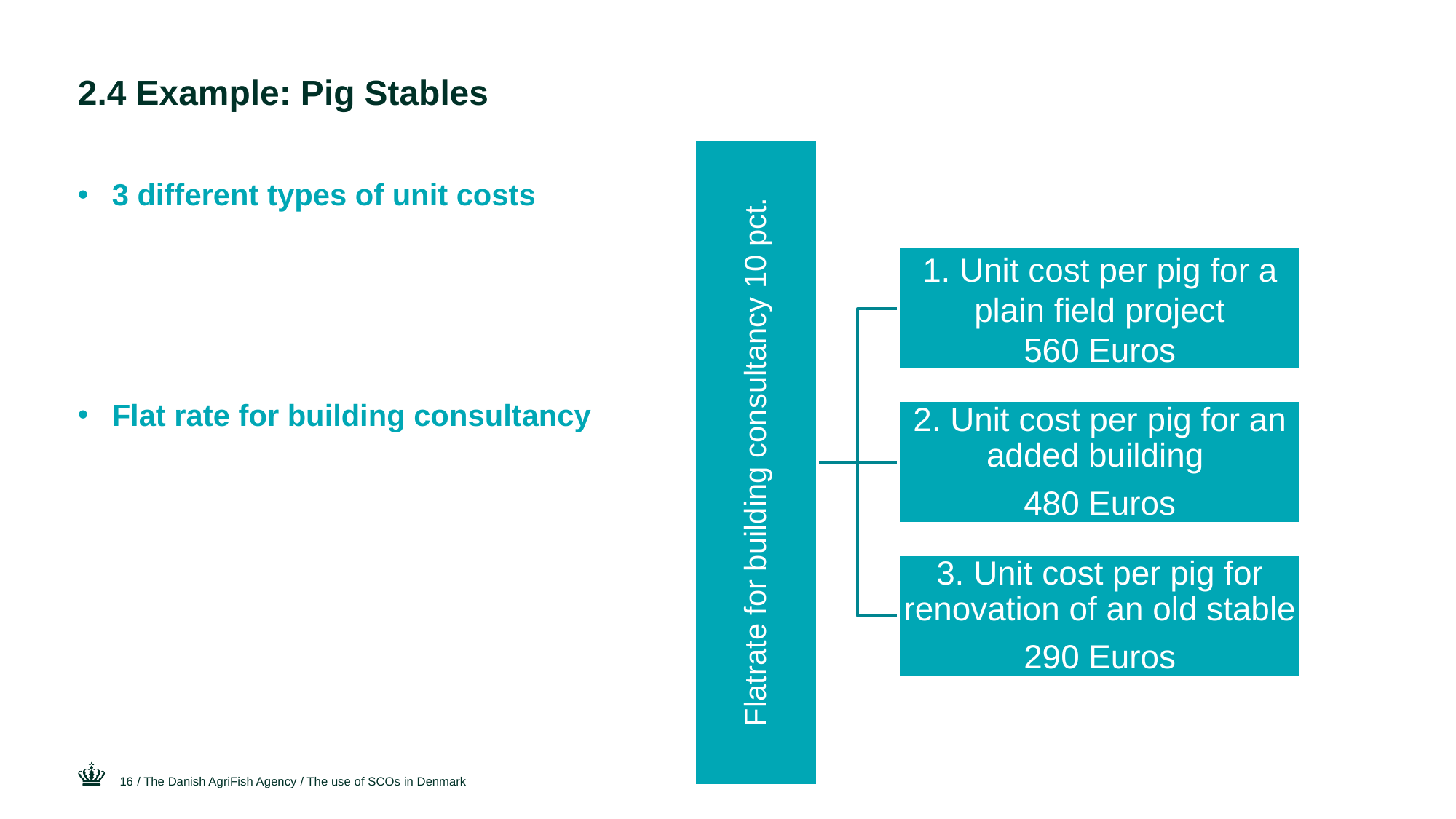

# 2.4 Example: Pig Stables

Flatrate for building consultancy 10 pct.
1. Unit cost per pig for a plain field project
560 Euros
2. Unit cost per pig for an added building
480 Euros
3. Unit cost per pig for renovation of an old stable
290 Euros

3 different types of unit costs

Flat rate for building consultancy

16
/ The Danish AgriFish Agency / The use of SCOs in Denmark
29 September 2016